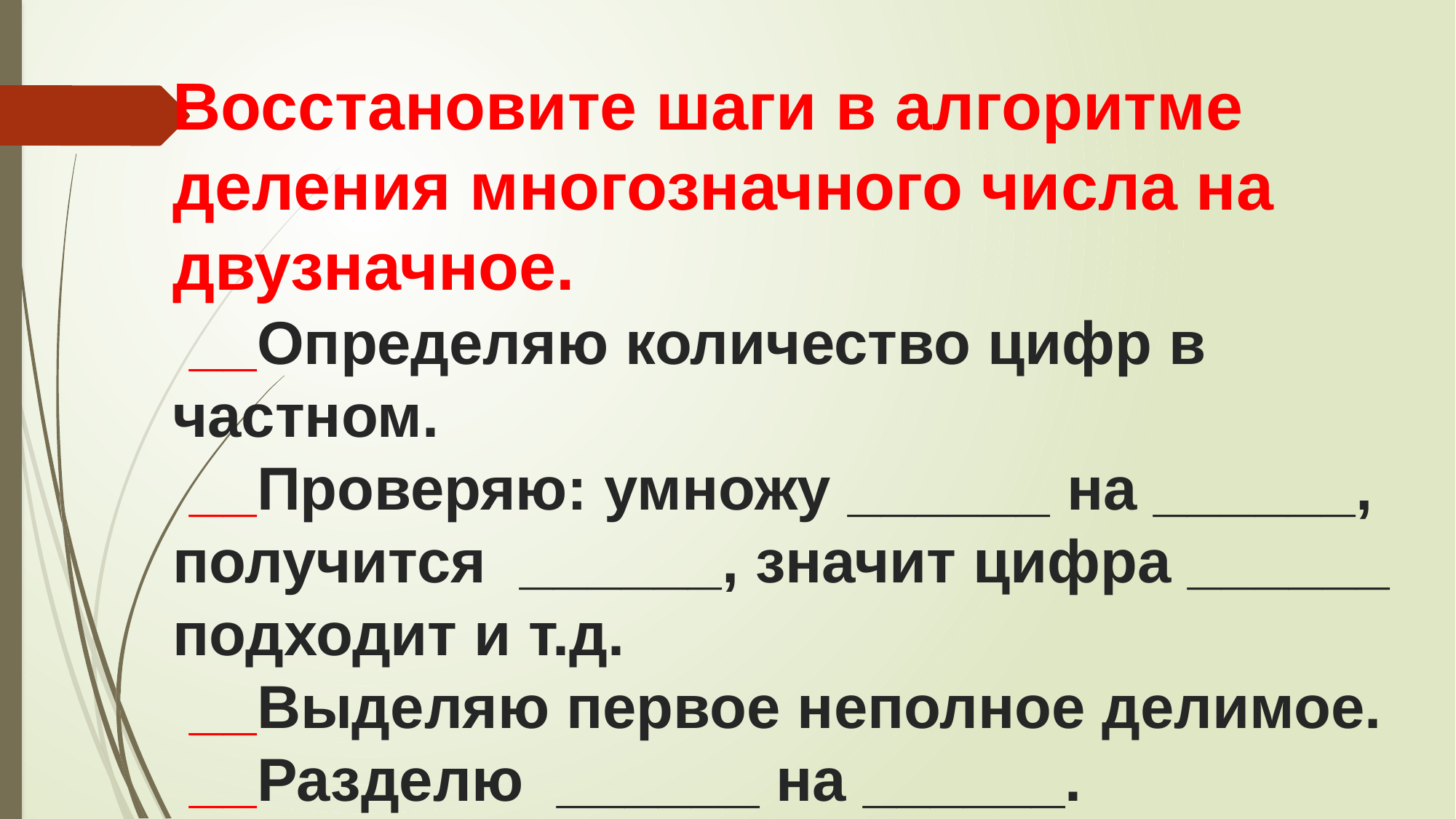

Восстановите шаги в алгоритме  деления многозначного числа на двузначное.
 __Определяю количество цифр в частном.
 __Проверяю: умножу ______ на ______, получится  ______, значит цифра ______ подходит и т.д.
 __Выделяю первое неполное делимое.
 __Разделю ­­­ ­­­­______ на ______.
 __Получаю ______.
 __Для этого достаточно разделить ______ на ______.
 __Читаю ответ.